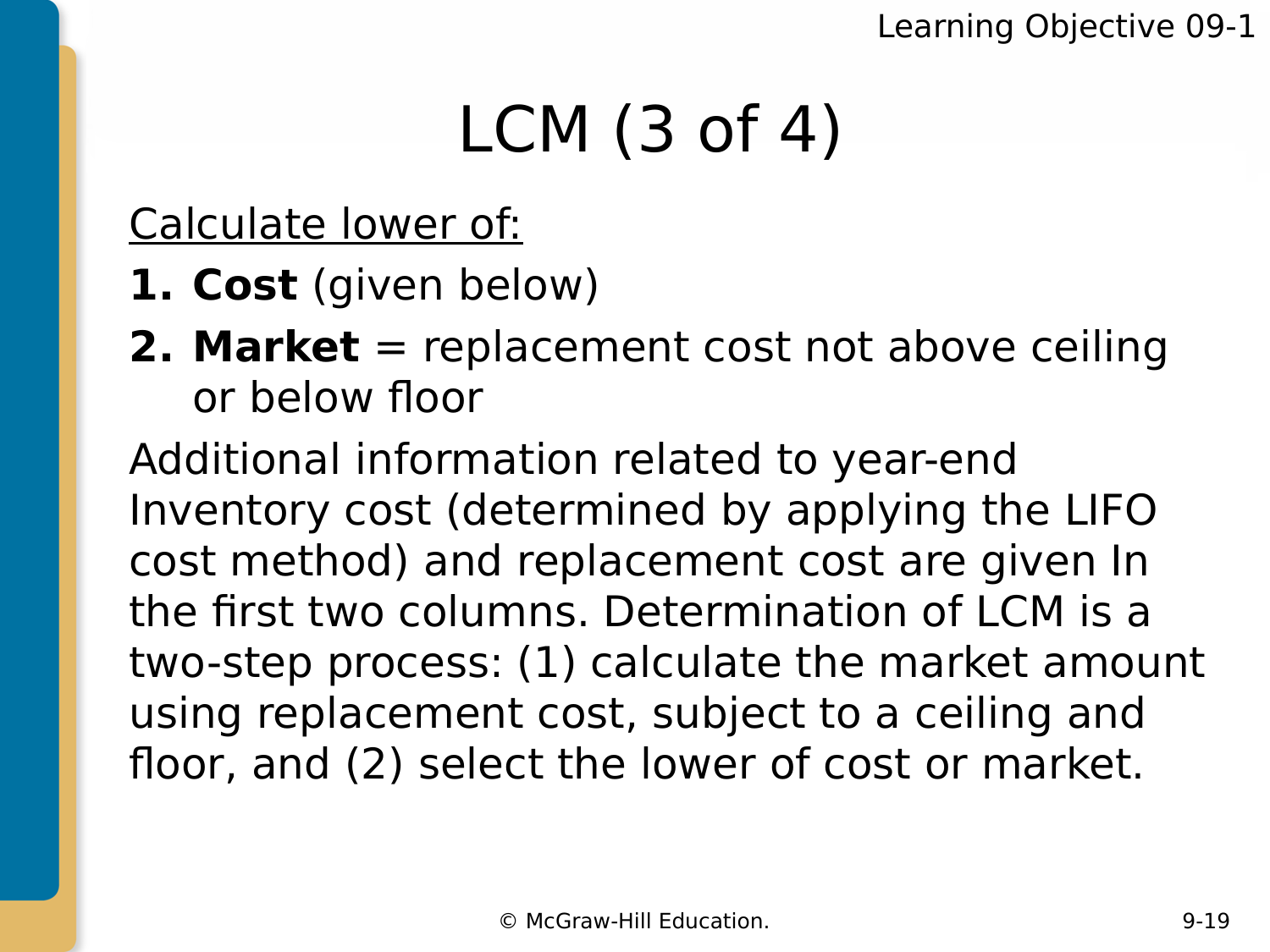

Learning Objective 09-1
# LCM (3 of 4)
Calculate lower of:
Cost (given below)
Market = replacement cost not above ceiling or below floor
Additional information related to year-end Inventory cost (determined by applying the LIFO cost method) and replacement cost are given In the first two columns. Determination of LCM is a two-step process: (1) calculate the market amount using replacement cost, sub­ject to a ceiling and floor, and (2) select the lower of cost or market.